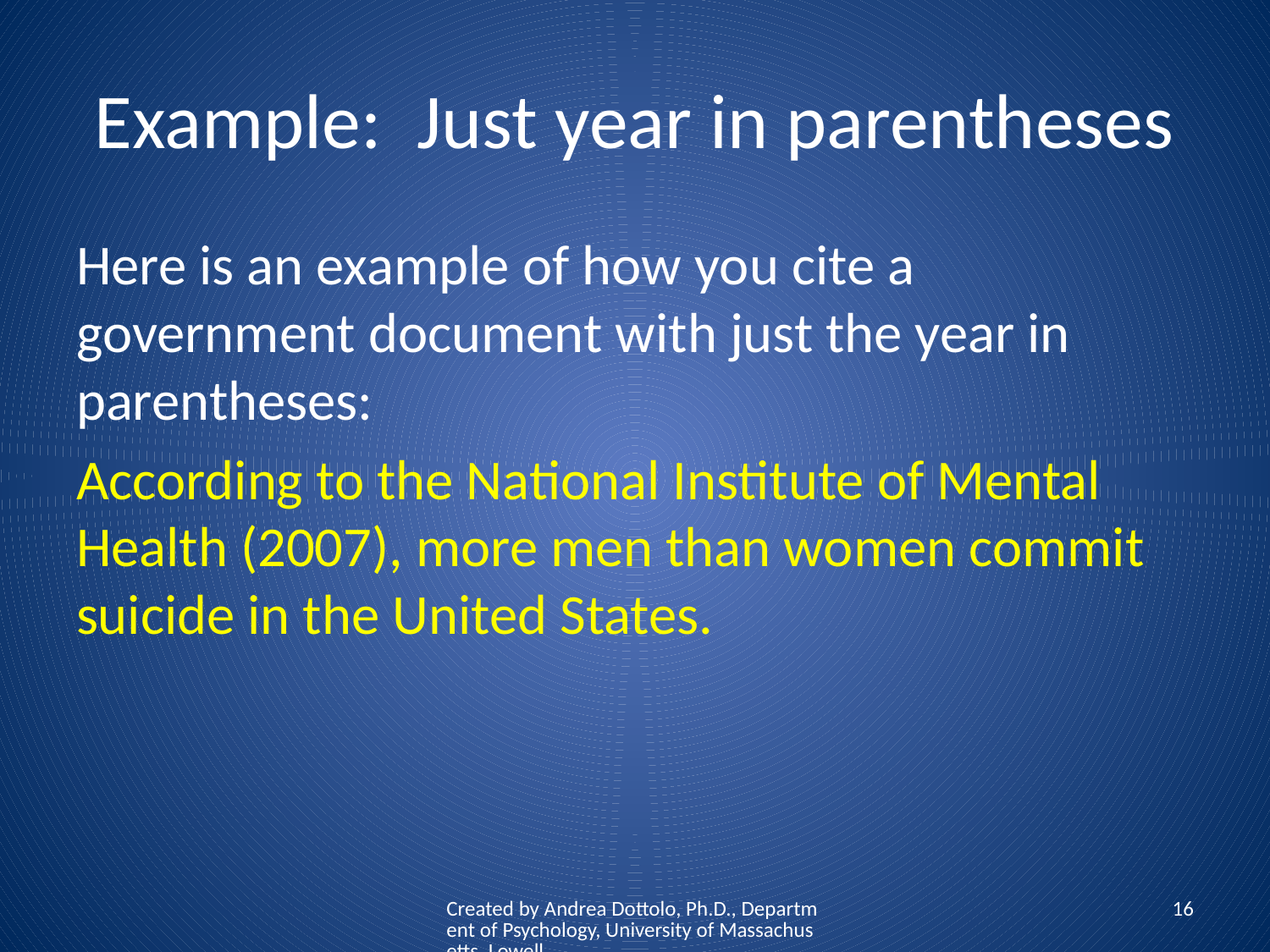

# Example:  Just year in parentheses
Here is an example of how you cite a government document with just the year in parentheses:
According to the National Institute of Mental Health (2007), more men than women commit suicide in the United States.
Created by Andrea Dottolo, Ph.D., Department of Psychology, University of Massachusetts, Lowell
16